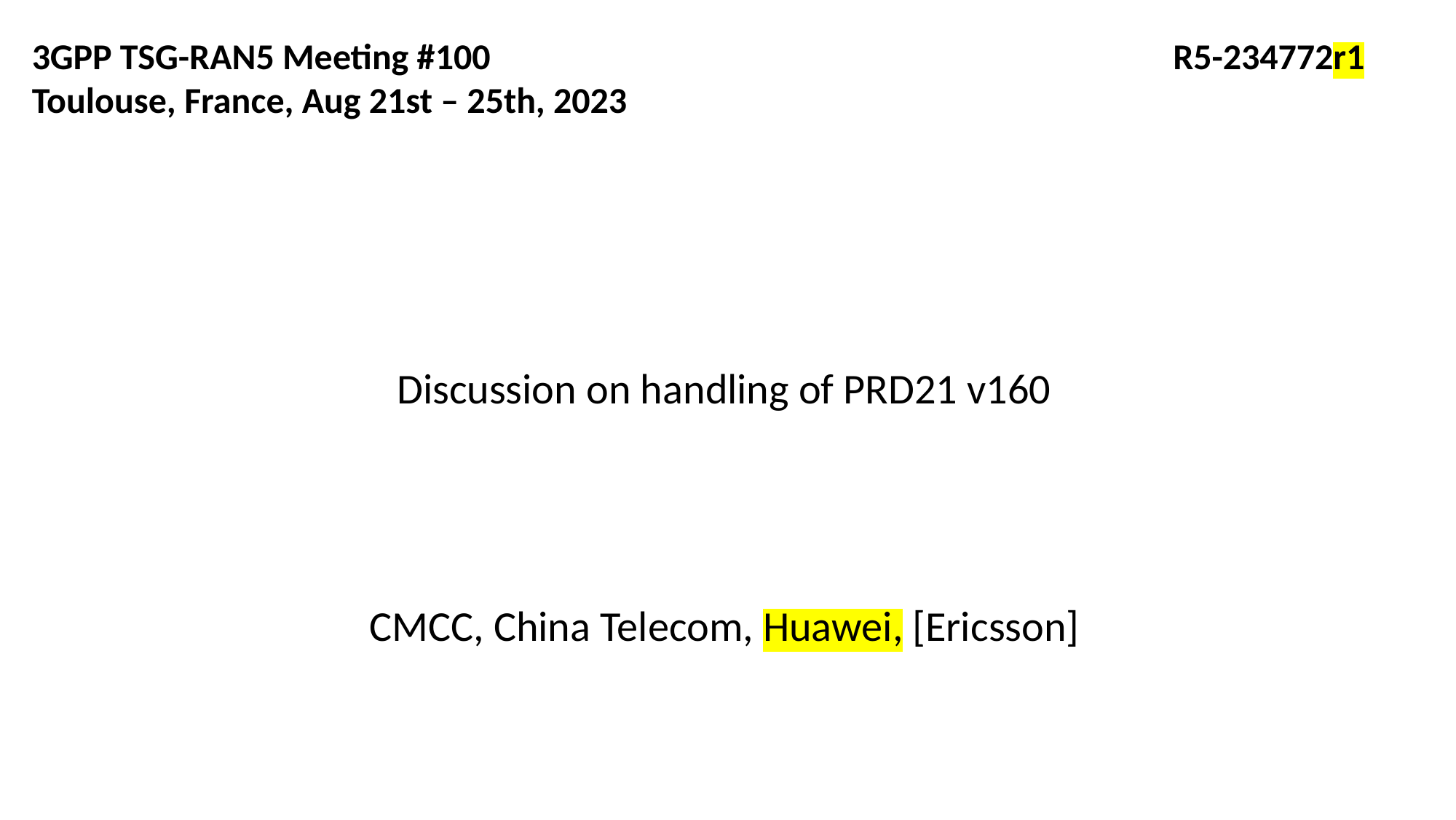

3GPP TSG-RAN5 Meeting #100 						      R5-234772r1
Toulouse, France, Aug 21st – 25th, 2023
# Discussion on handling of PRD21 v160
CMCC, China Telecom, Huawei, [Ericsson]